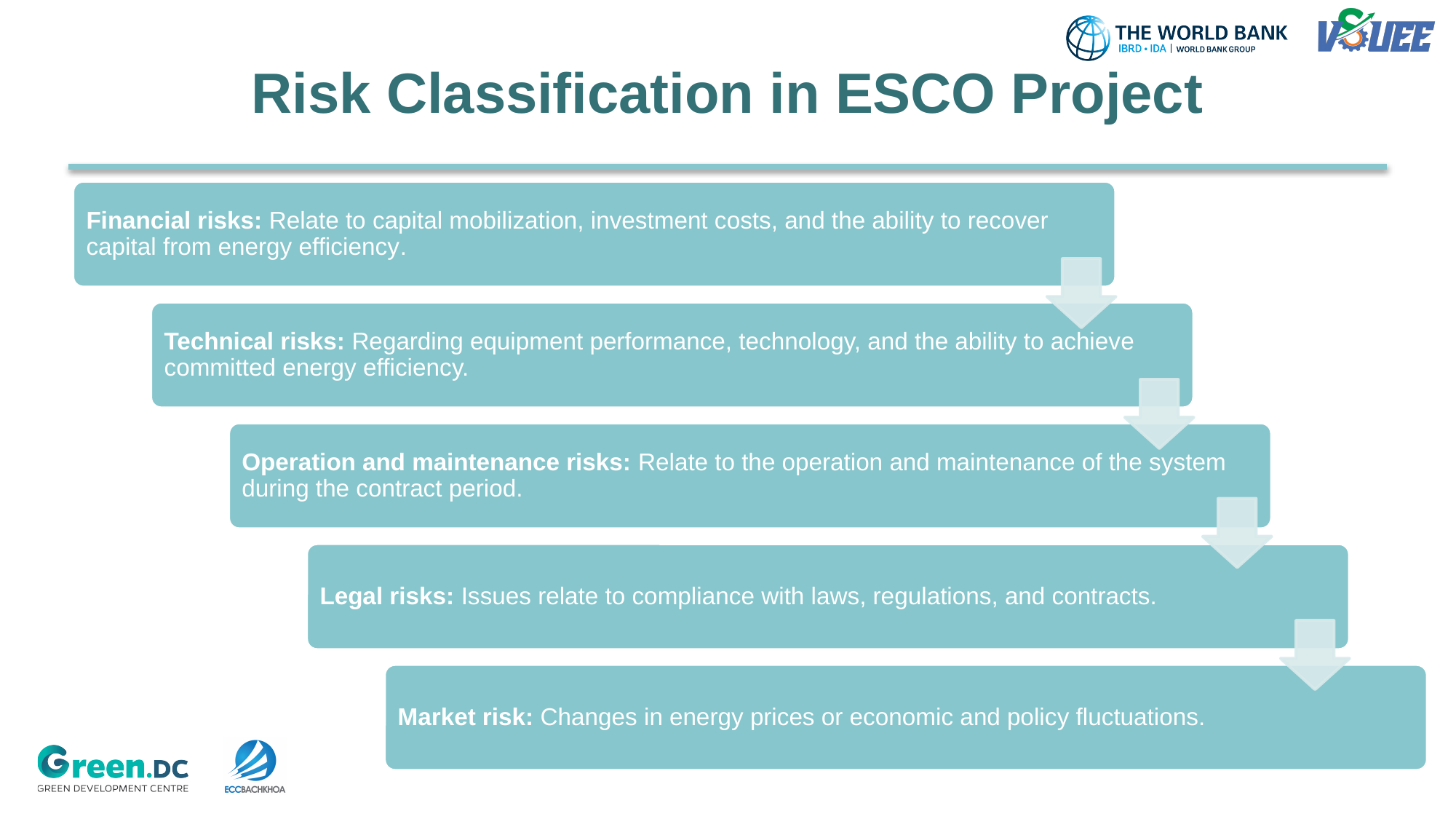

# Risk Classification in ESCO Project
Financial risks: Relate to capital mobilization, investment costs, and the ability to recover capital from energy efficiency.
Technical risks: Regarding equipment performance, technology, and the ability to achieve committed energy efficiency.
Operation and maintenance risks: Relate to the operation and maintenance of the system during the contract period.
Legal risks: Issues relate to compliance with laws, regulations, and contracts.
Market risk: Changes in energy prices or economic and policy fluctuations.